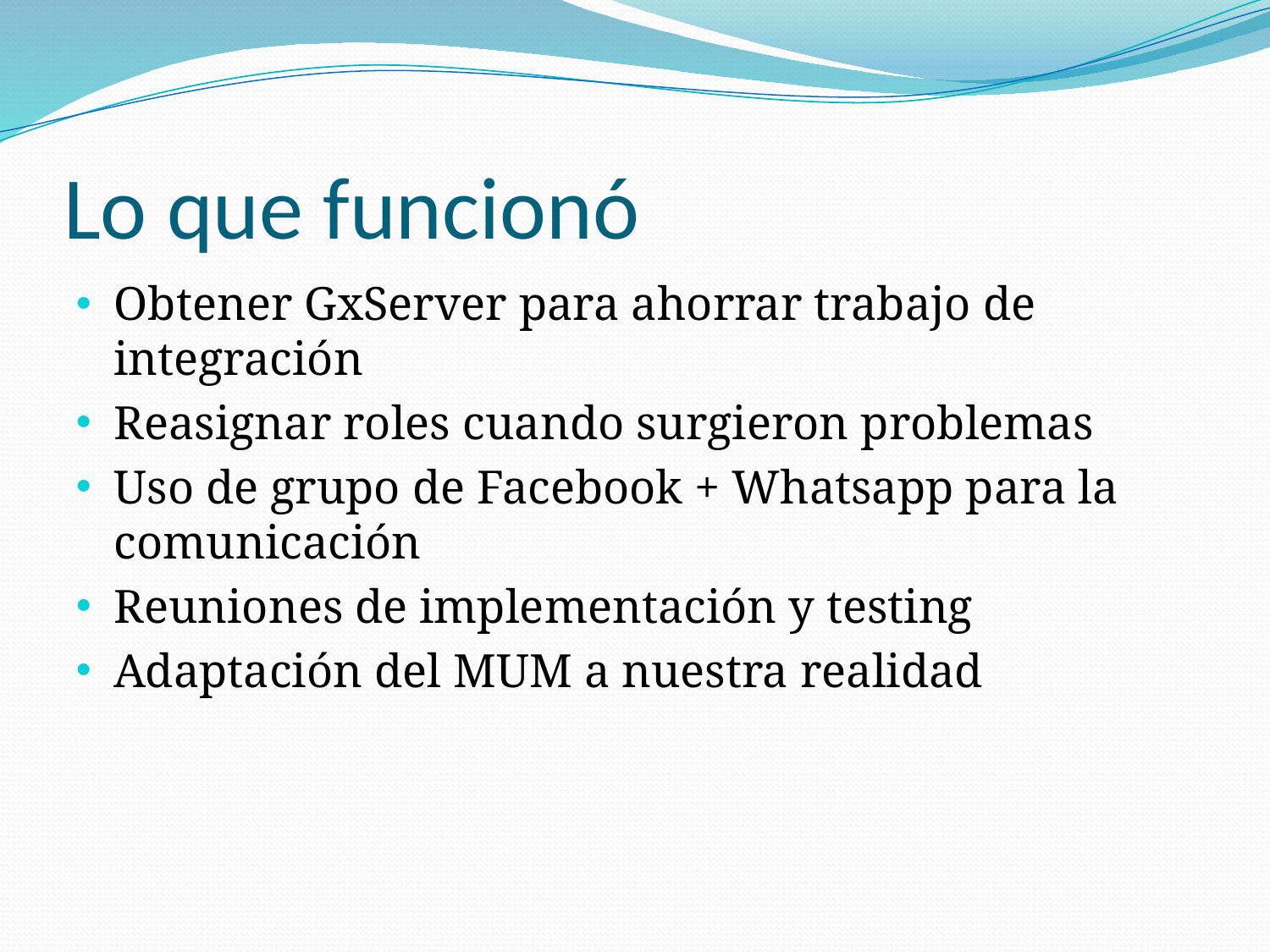

# Lo que funcionó
Obtener GxServer para ahorrar trabajo de integración
Reasignar roles cuando surgieron problemas
Uso de grupo de Facebook + Whatsapp para la comunicación
Reuniones de implementación y testing
Adaptación del MUM a nuestra realidad